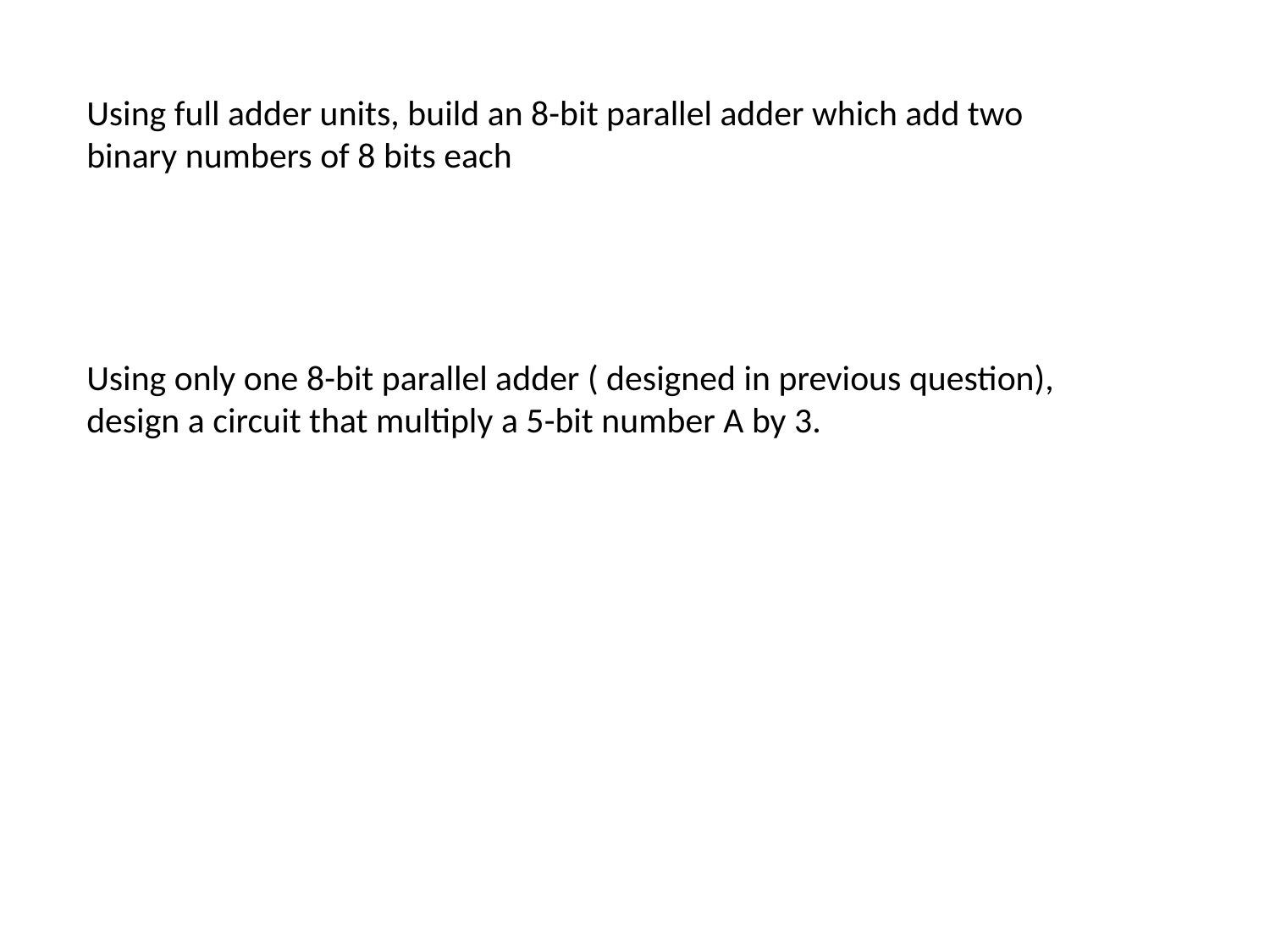

Using full adder units, build an 8-bit parallel adder which add two binary numbers of 8 bits each
Using only one 8-bit parallel adder ( designed in previous question), design a circuit that multiply a 5-bit number A by 3.